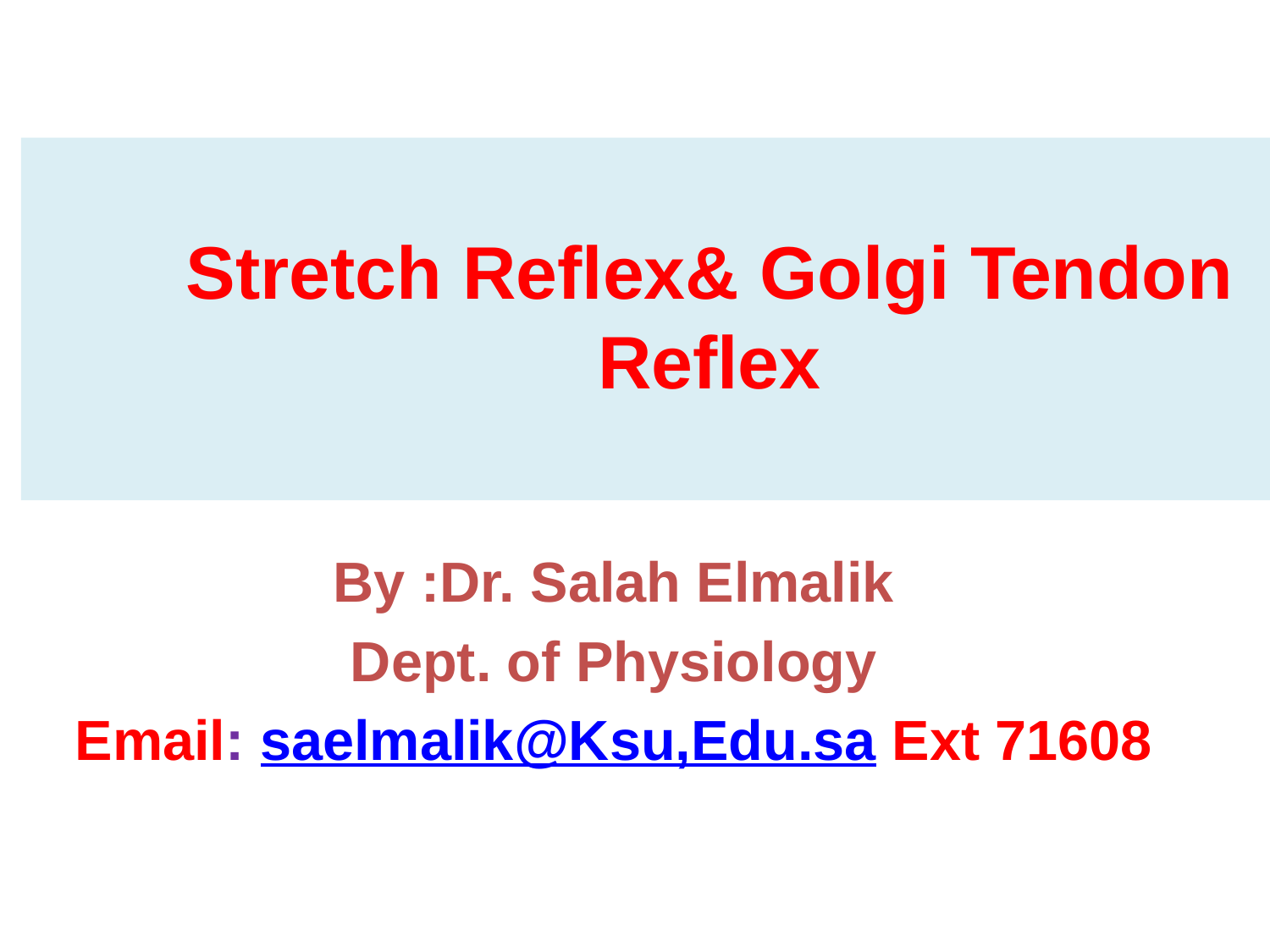

# Stretch Reflex& Golgi Tendon Reflex
By :Dr. Salah Elmalik
Dept. of Physiology
Email: saelmalik@Ksu,Edu.sa Ext 71608